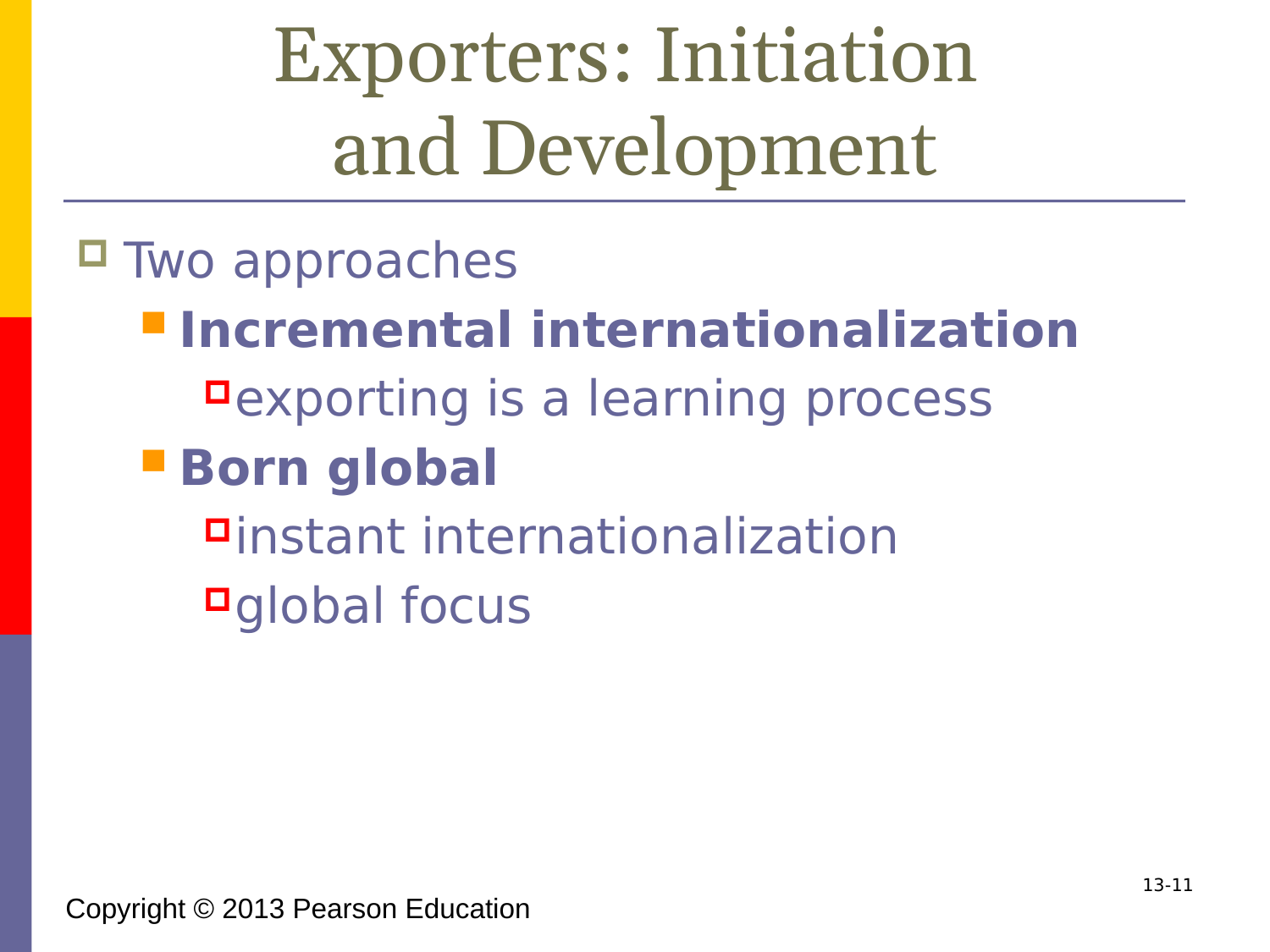

# Exporters: Initiation and Development
Two approaches
Incremental internationalization
exporting is a learning process
Born global
instant internationalization
global focus

13-11